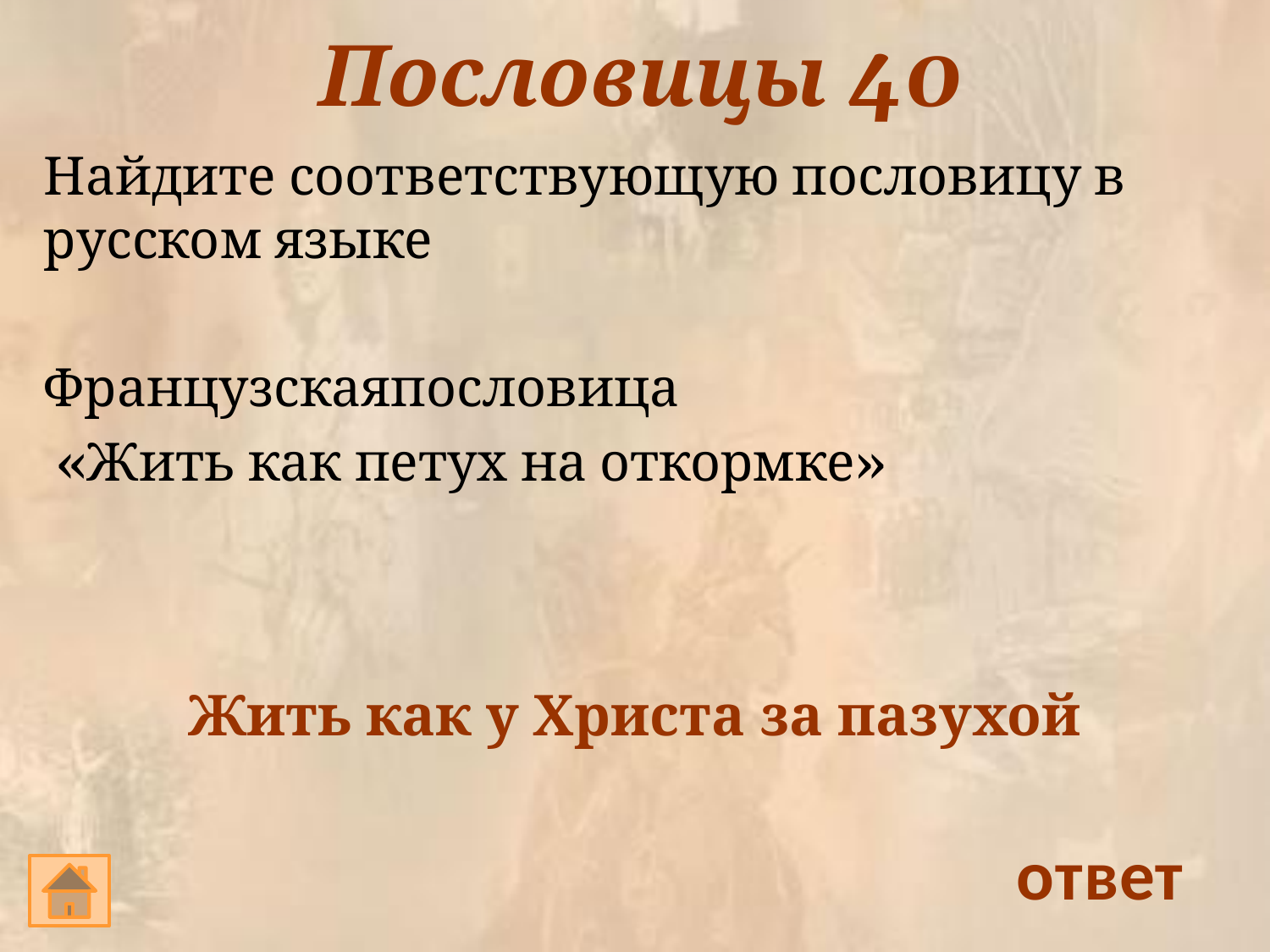

# Пословицы 40
Найдите соответствующую пословицу в русском языке

Французскаяпословица
 «Жить как петух на откормке»

Жить как у Христа за пазухой
ответ